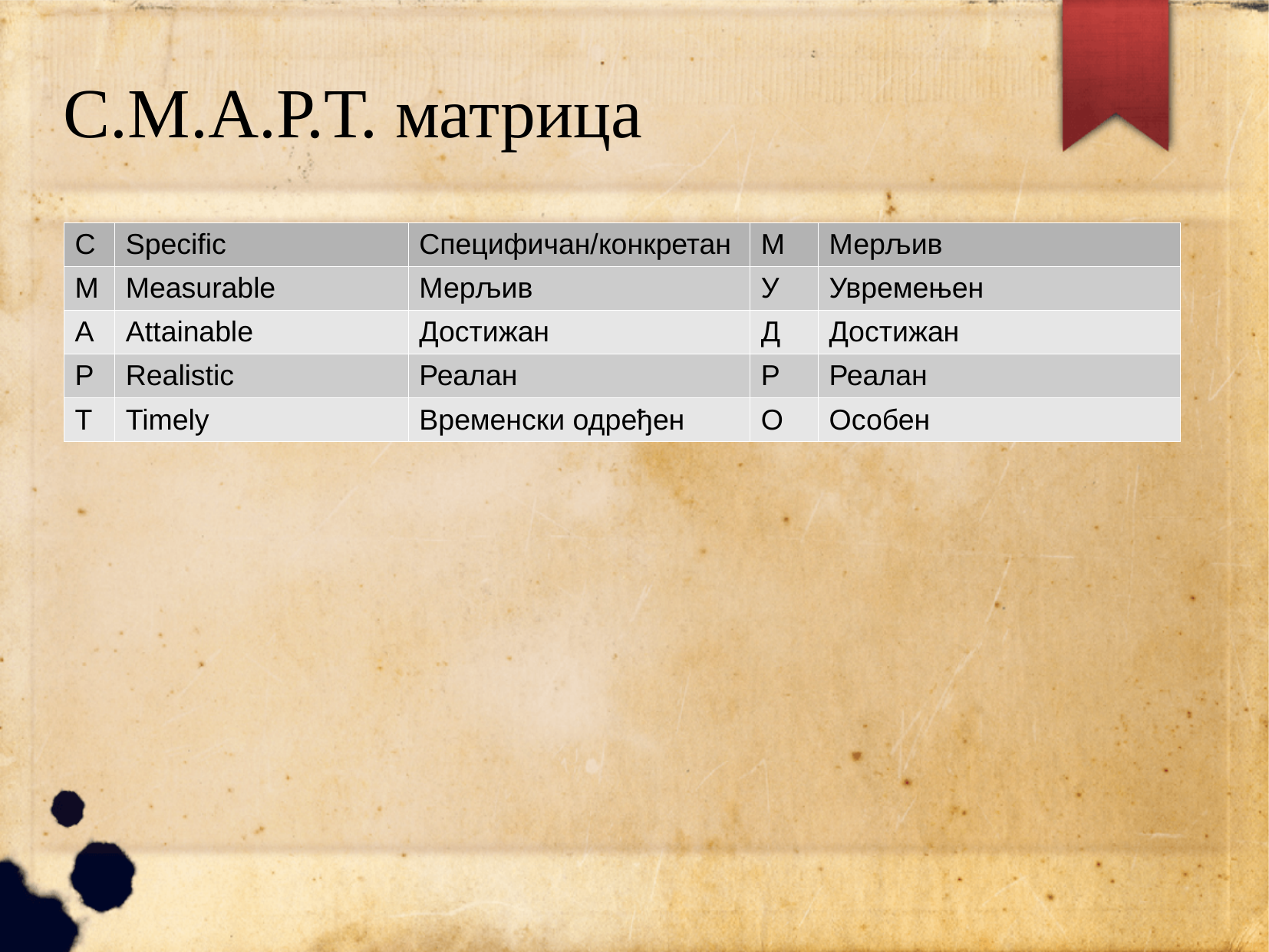

# С.М.А.Р.Т. матрица
| С | Specific | Специфичан/конкретан | М | Мерљив |
| --- | --- | --- | --- | --- |
| М | Measurable | Мерљив | У | Увремењен |
| А | Attainable | Достижан | Д | Достижан |
| Р | Realistic | Реалан | Р | Реалан |
| Т | Timely | Временски одређен | О | Особен |